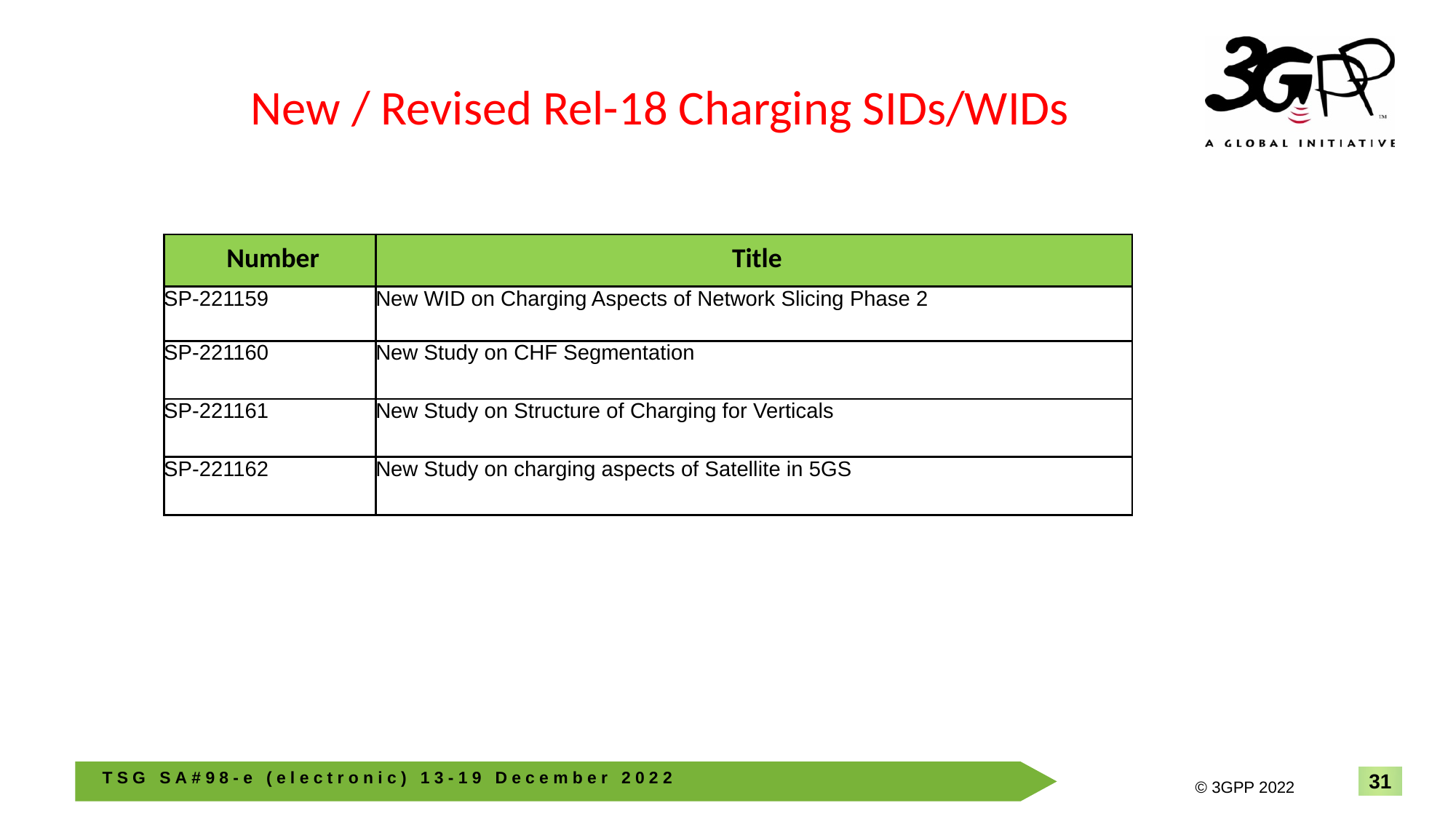

New / Revised Rel-18 Charging SIDs/WIDs
| Number | Title |
| --- | --- |
| SP-221159 | New WID on Charging Aspects of Network Slicing Phase 2 |
| SP-221160 | New Study on CHF Segmentation |
| SP-221161 | New Study on Structure of Charging for Verticals |
| SP-221162 | New Study on charging aspects of Satellite in 5GS |